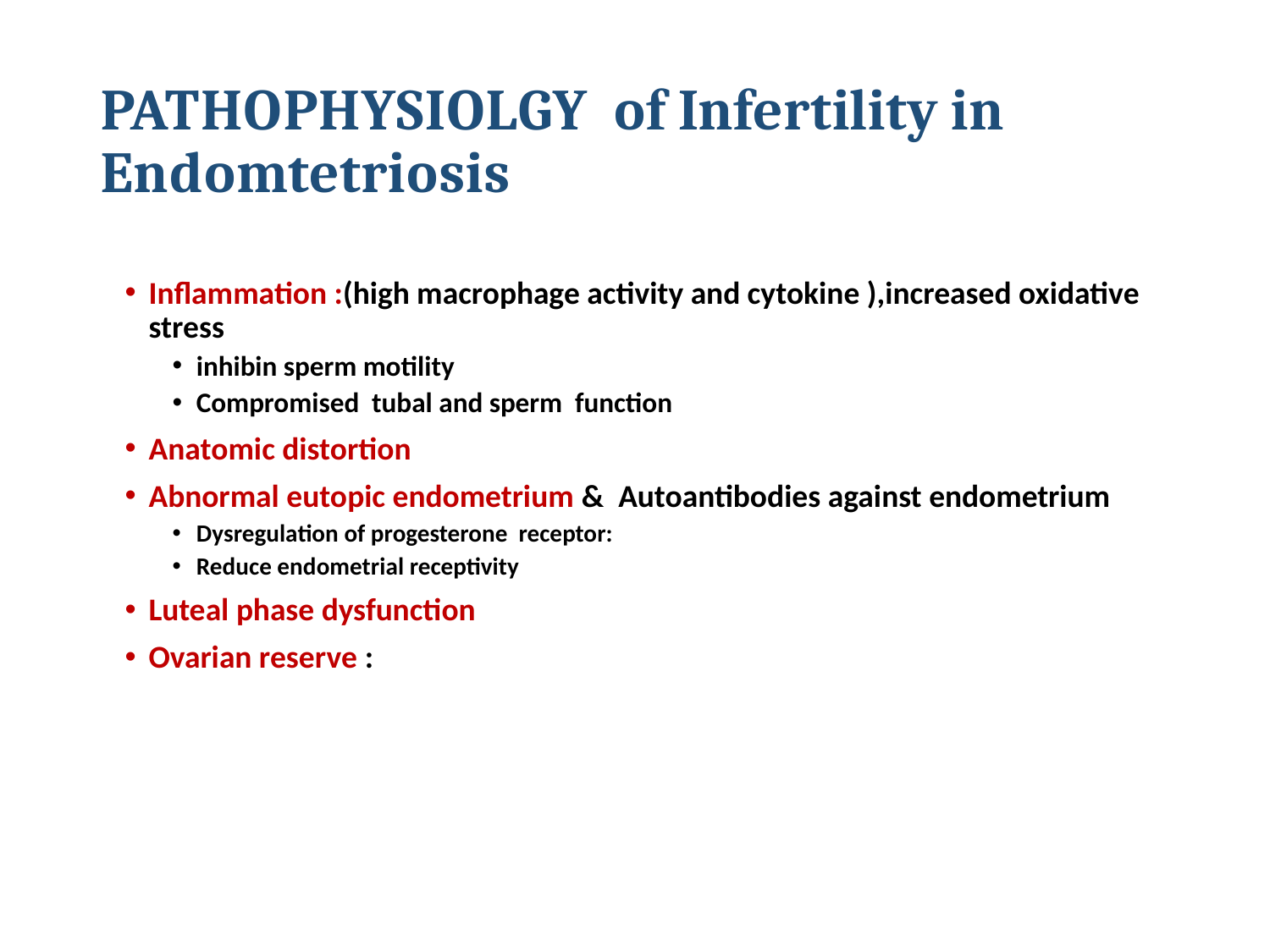

# PATHOPHYSIOLGY  of Infertility in Endomtetriosis
Inflammation :(high macrophage activity and cytokine ),increased oxidative stress
inhibin sperm motility
Compromised  tubal and sperm  function
Anatomic distortion
Abnormal eutopic endometrium &  Autoantibodies against endometrium
Dysregulation of progesterone  receptor:
Reduce endometrial receptivity
Luteal phase dysfunction
Ovarian reserve :